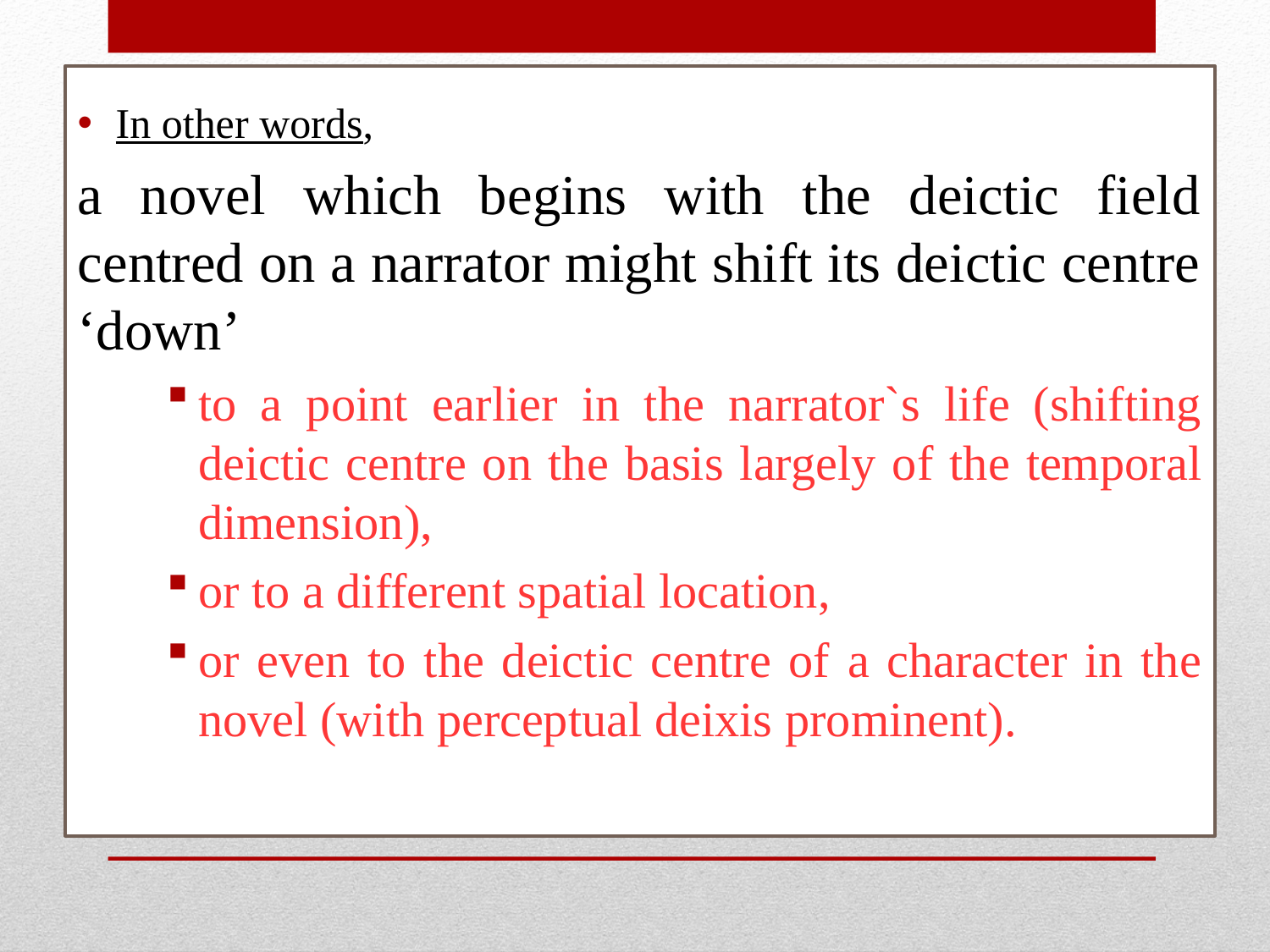

In other words,
a novel which begins with the deictic field centred on a narrator might shift its deictic centre ‘down’
to a point earlier in the narrator`s life (shifting deictic centre on the basis largely of the temporal dimension),
or to a different spatial location,
or even to the deictic centre of a character in the novel (with perceptual deixis prominent).